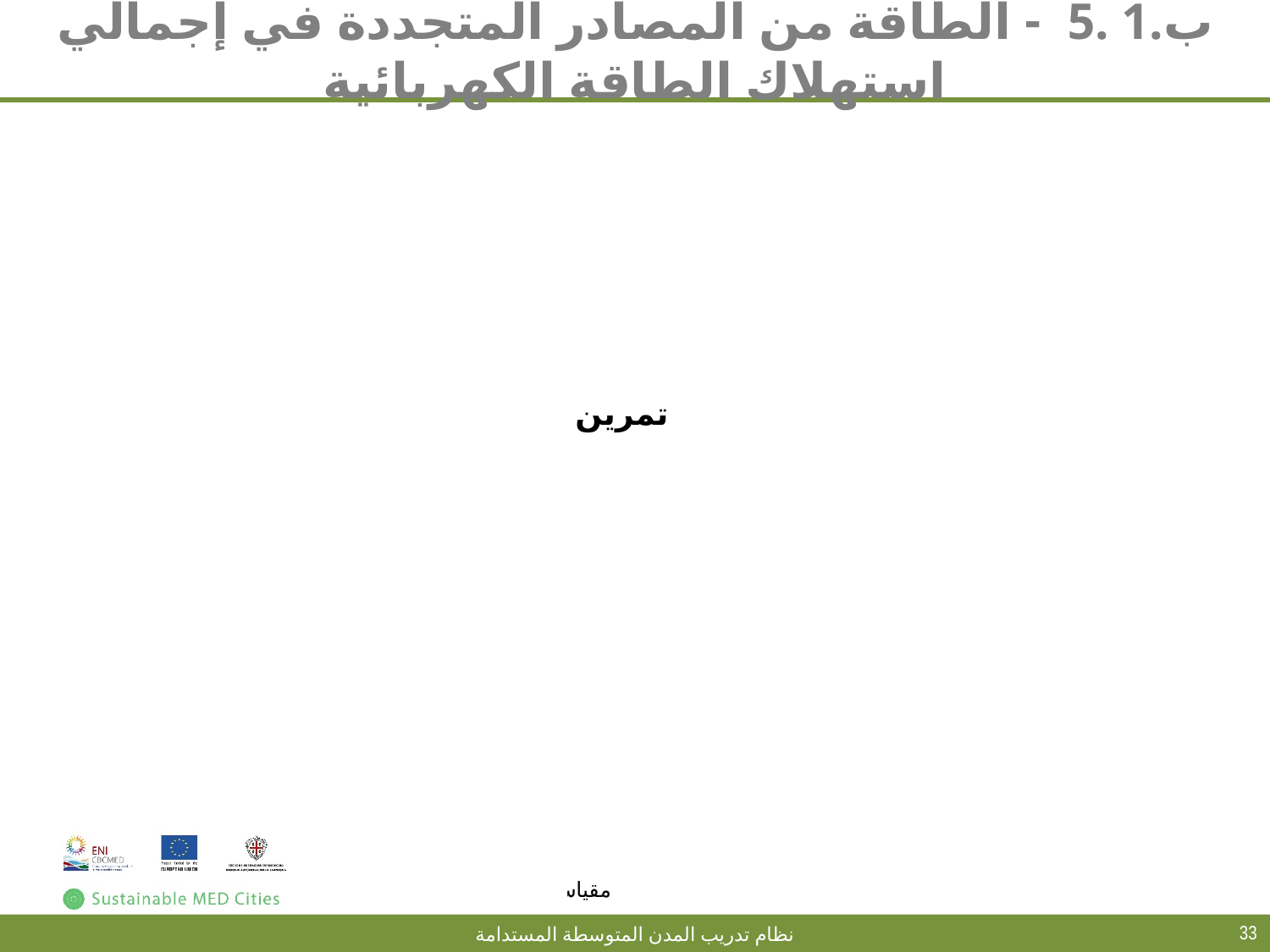

# ب.1 .5  - الطاقة من المصادر المتجددة في إجمالي استهلاك الطاقة الكهربائية

تمرين

33